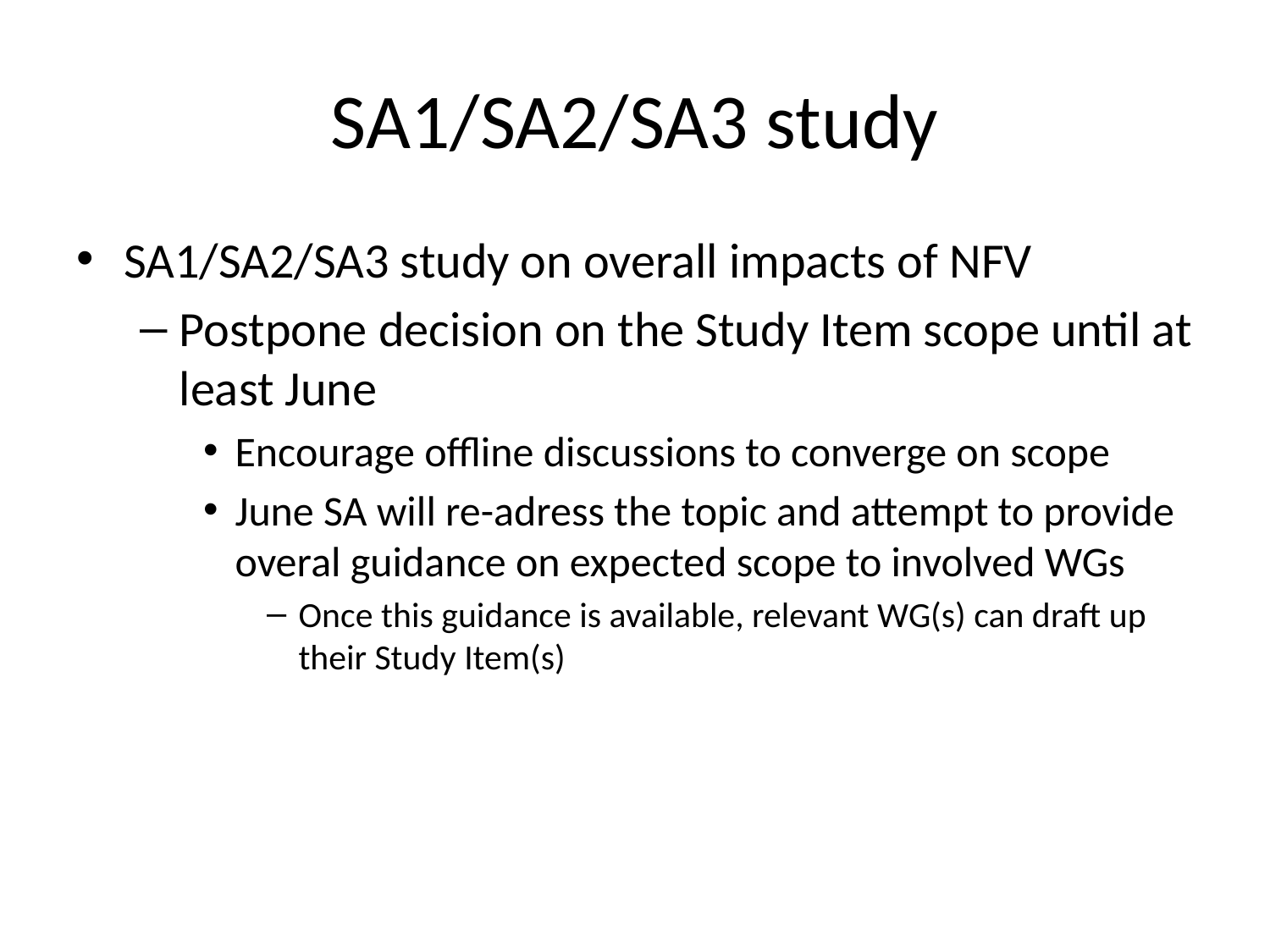

# SA1/SA2/SA3 study
SA1/SA2/SA3 study on overall impacts of NFV
Postpone decision on the Study Item scope until at least June
Encourage offline discussions to converge on scope
June SA will re-adress the topic and attempt to provide overal guidance on expected scope to involved WGs
Once this guidance is available, relevant WG(s) can draft up their Study Item(s)